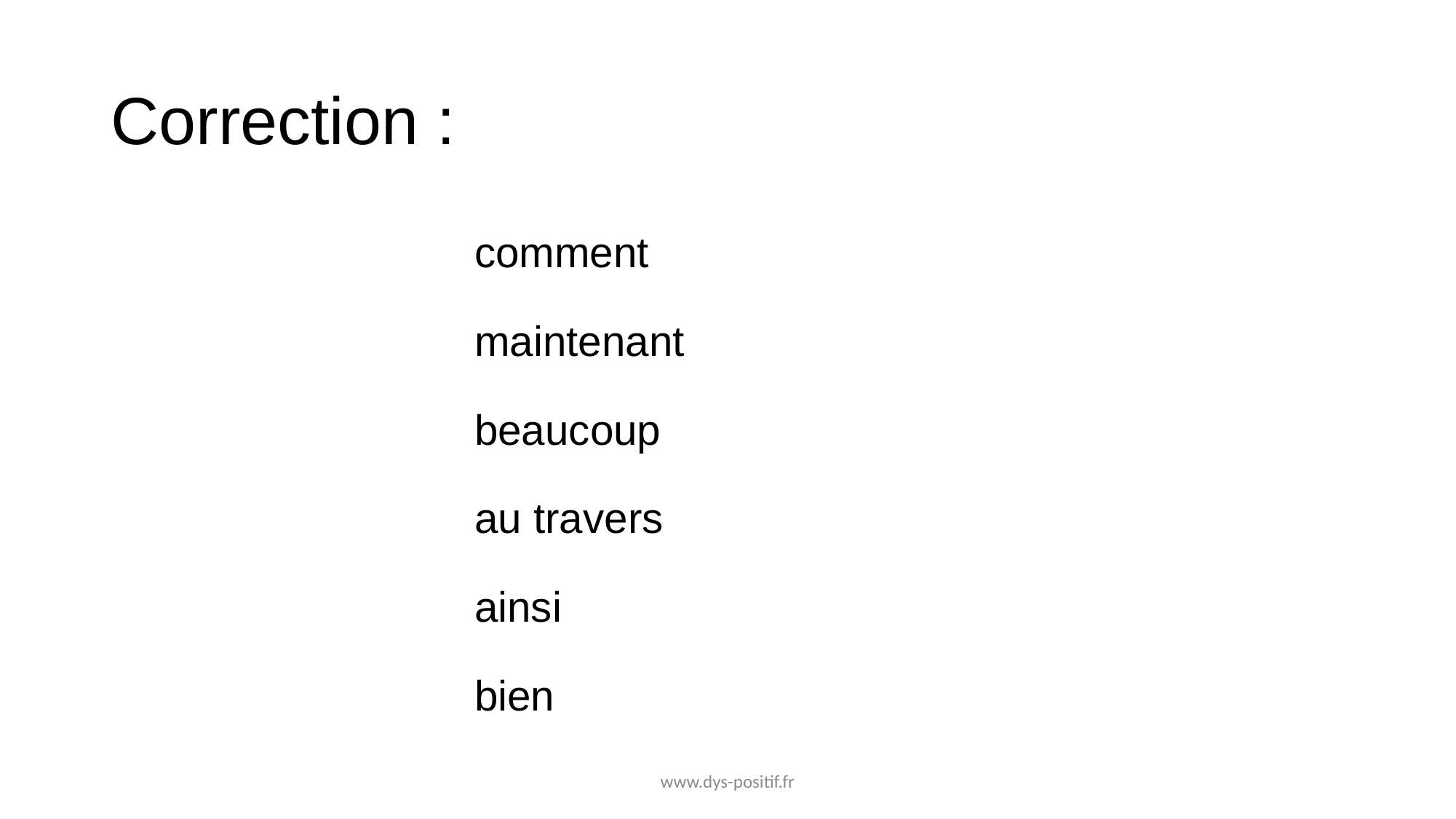

# Correction :
comment
maintenant
beaucoup
au travers
ainsi
bien

www.dys-positif.fr